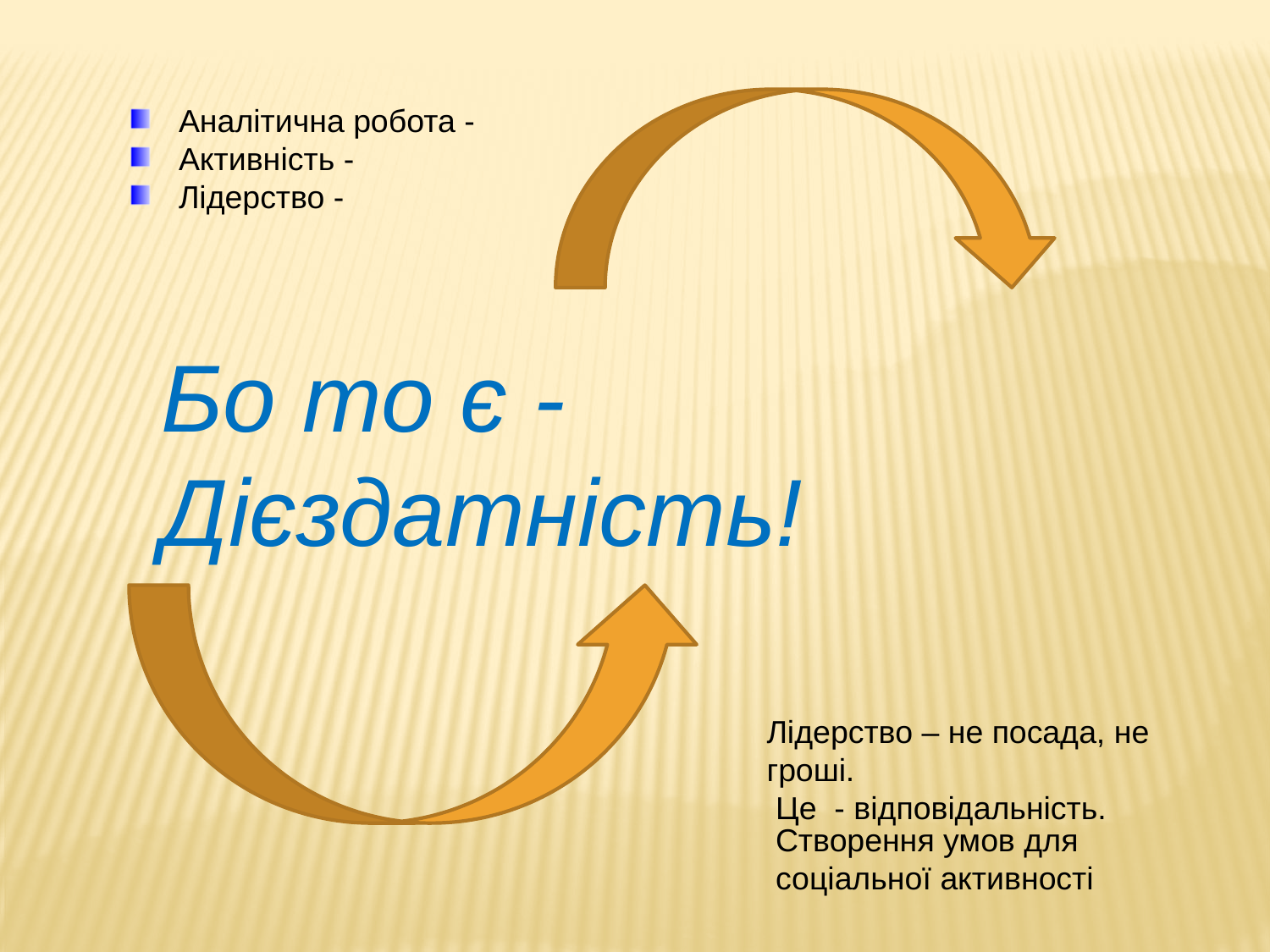

Аналітична робота -
   Активність -
   Лідерство -

Бо то є - Дієздатність!

Лідерство – не посада, не гроші.
 Це  - відповідальність.

 Створення умов для
 соціальної активності